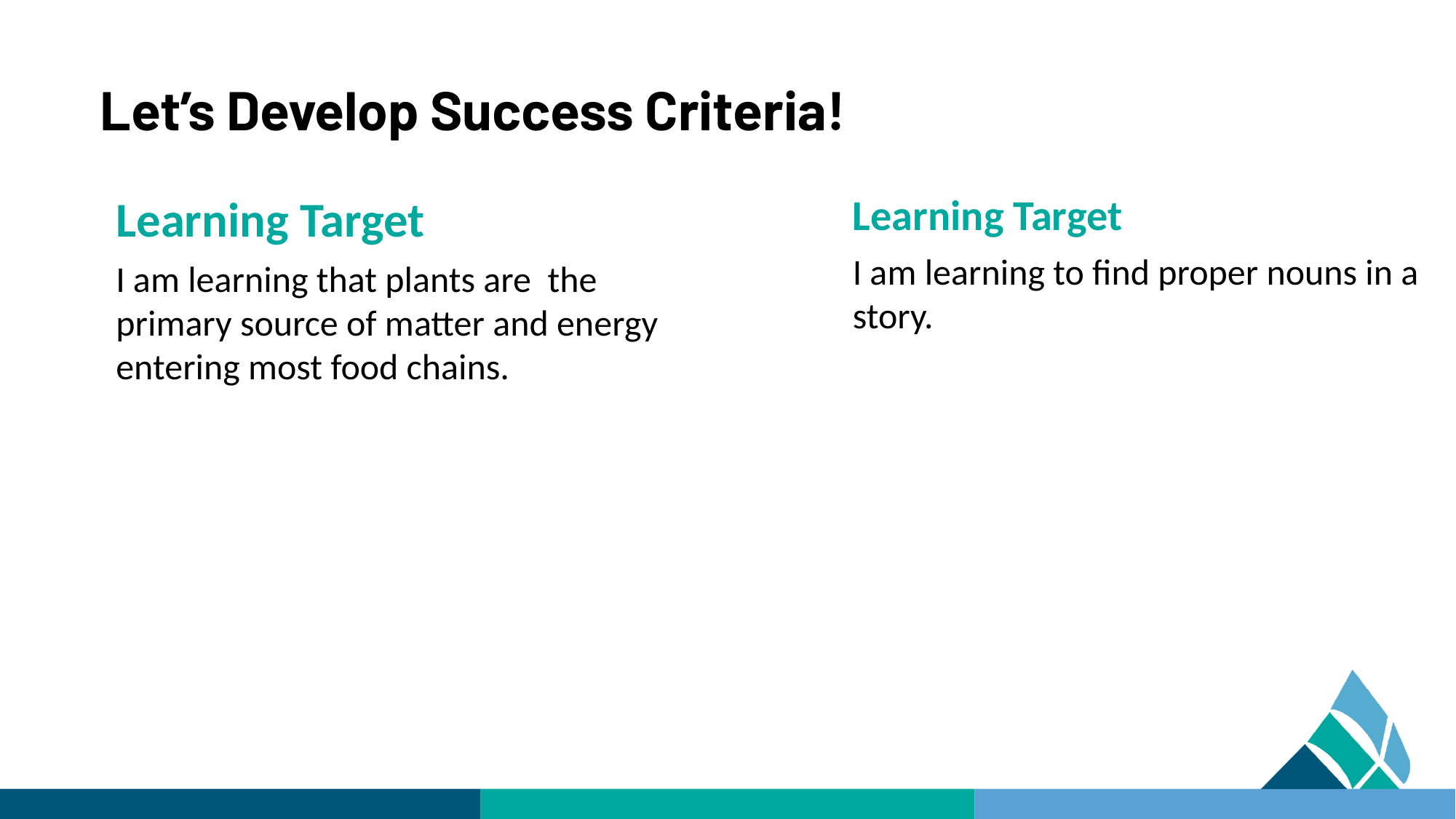

# Let’s Develop Success Criteria!
Learning Target
I am learning to find proper nouns in a story.

Learning Target
I am learning that plants are  the primary source of matter and energy entering most food chains.